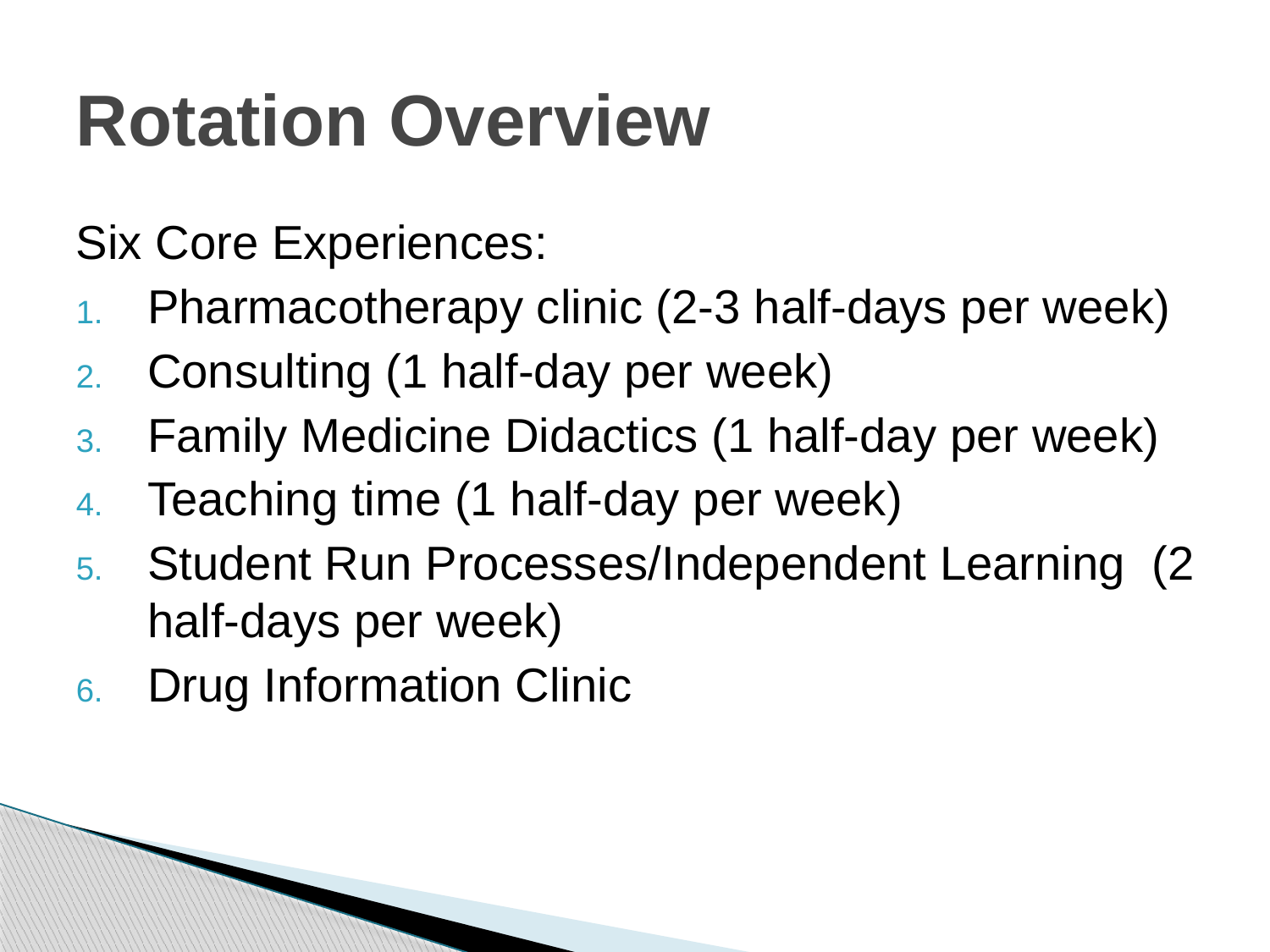

# Rotation Overview
Six Core Experiences:
Pharmacotherapy clinic (2-3 half-days per week)
Consulting (1 half-day per week)
Family Medicine Didactics (1 half-day per week)
Teaching time (1 half-day per week)
Student Run Processes/Independent Learning  (2 half-days per week)
Drug Information Clinic